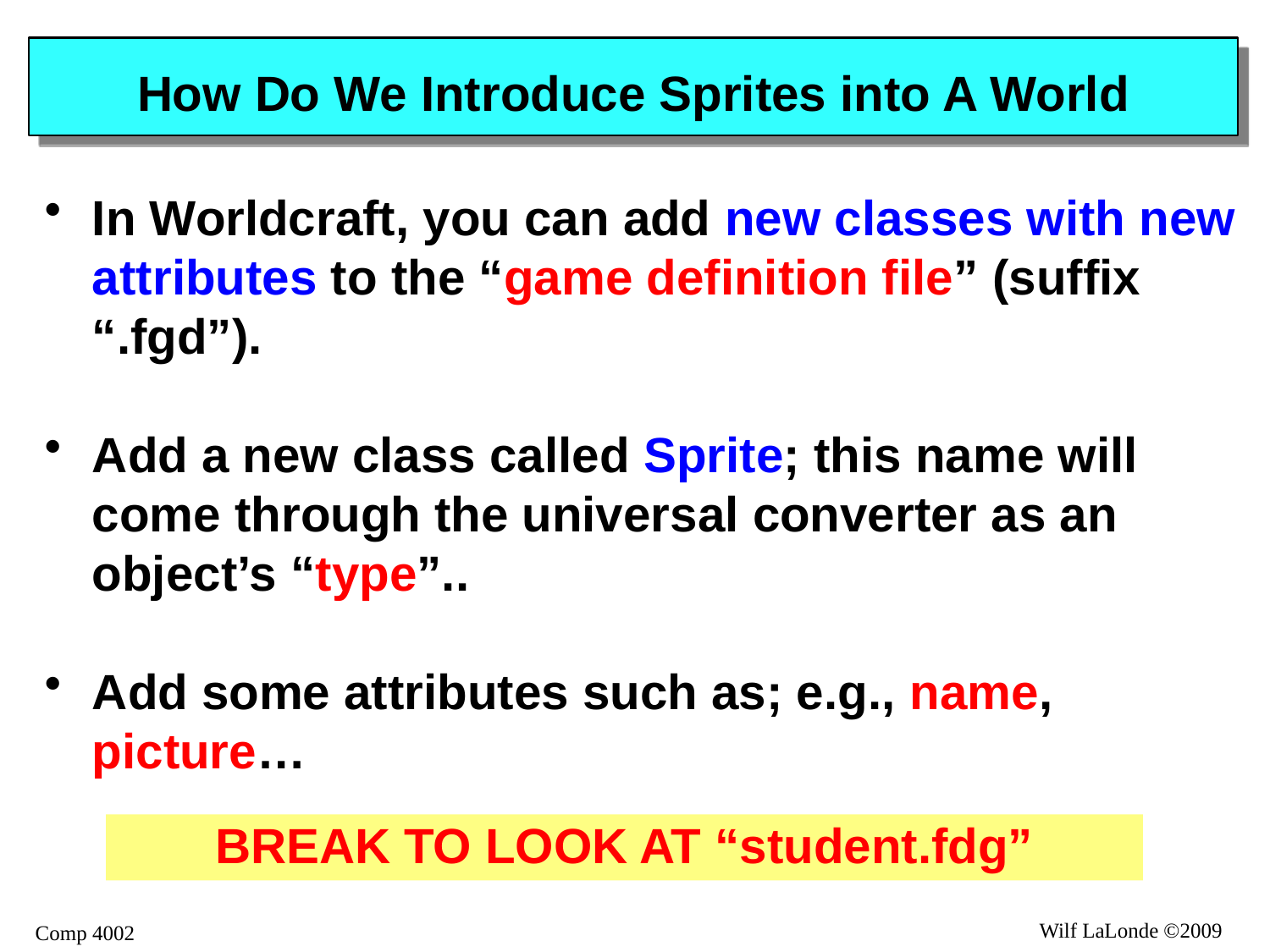

# How Do We Introduce Sprites into A World
In Worldcraft, you can add new classes with new attributes to the “game definition file” (suffix “.fgd”).
Add a new class called Sprite; this name will come through the universal converter as an object’s “type”..

Add some attributes such as; e.g., name, picture…
BREAK TO LOOK AT “student.fdg”